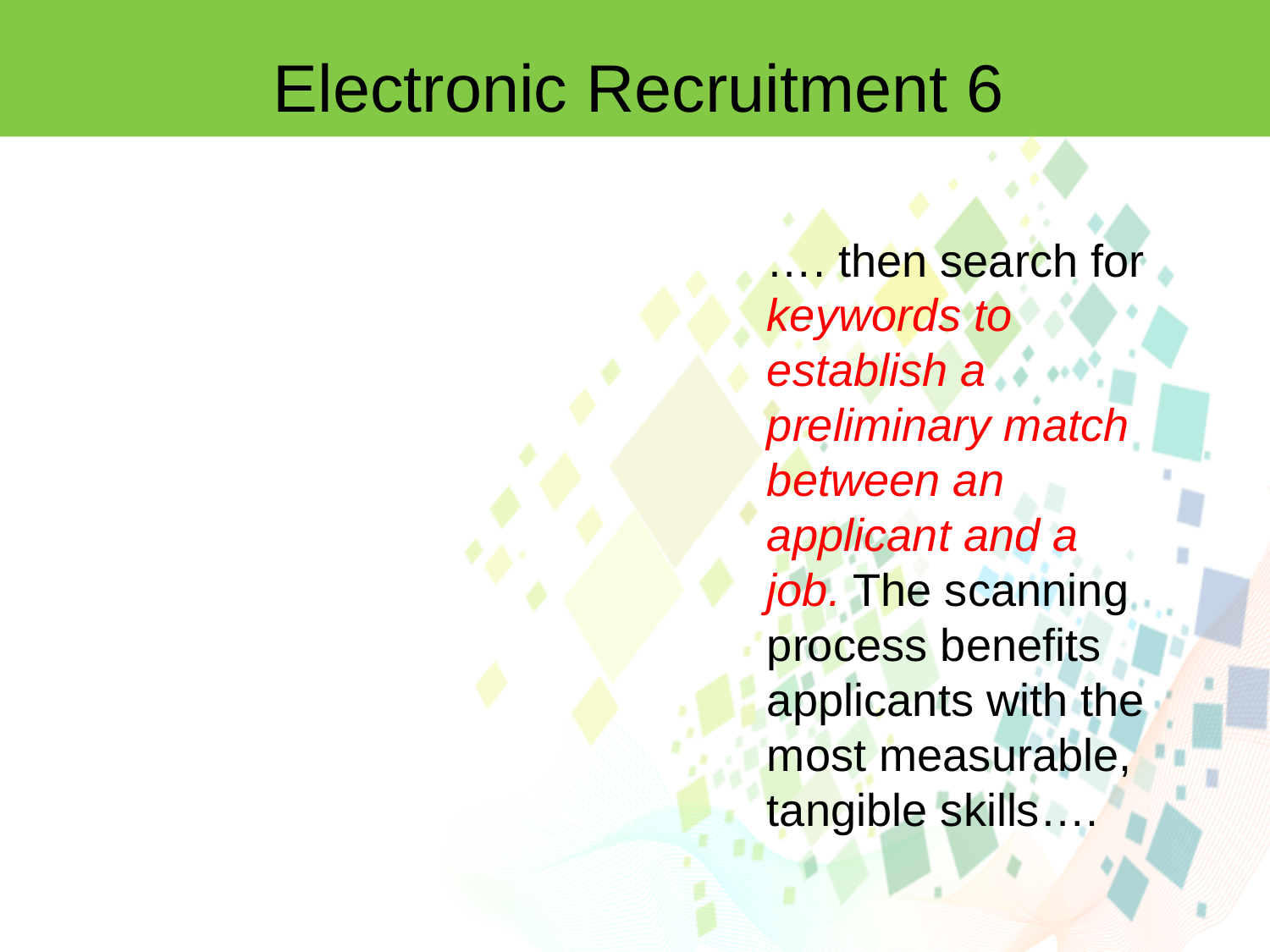

Electronic Recruitment 6
…. then search for keywords to establish a preliminary match between an applicant and a job. The scanning process benefits applicants with the most measurable,
tangible skills….